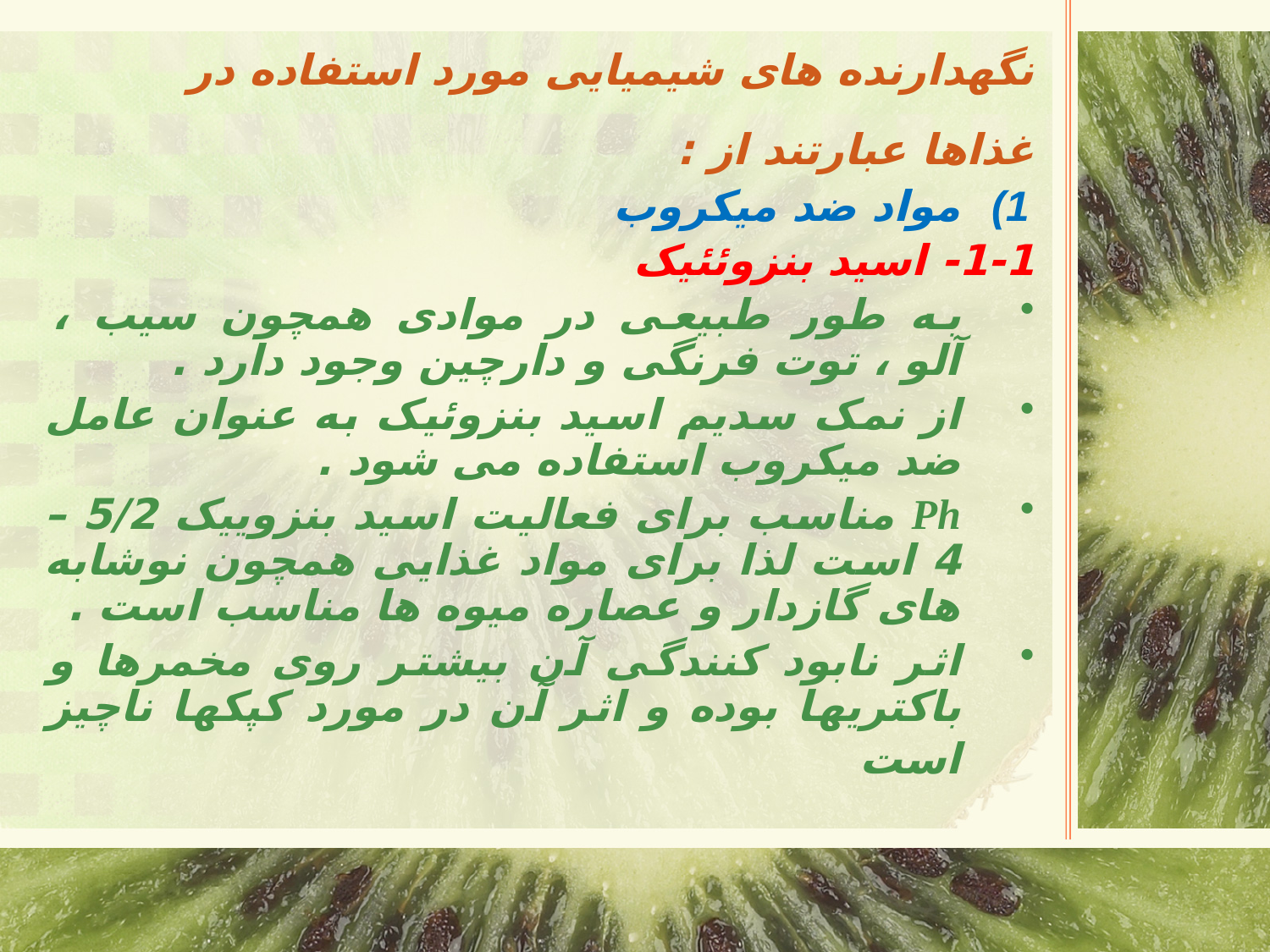

# نگهدارنده های شیمیایی مورد استفاده در غذاها عبارتند از :
مواد ضد میکروب
1-1- اسید بنزوئئیک
به طور طبیعی در موادی همچون سیب ، آلو ، توت فرنگی و دارچین وجود دارد .
از نمک سدیم اسید بنزوئیک به عنوان عامل ضد میکروب استفاده می شود .
Ph مناسب برای فعالیت اسید بنزوییک 5/2 – 4 است لذا برای مواد غذایی همچون نوشابه های گازدار و عصاره میوه ها مناسب است .
اثر نابود کنندگی آن بیشتر روی مخمرها و باکتریها بوده و اثر آن در مورد کپکها ناچیز است